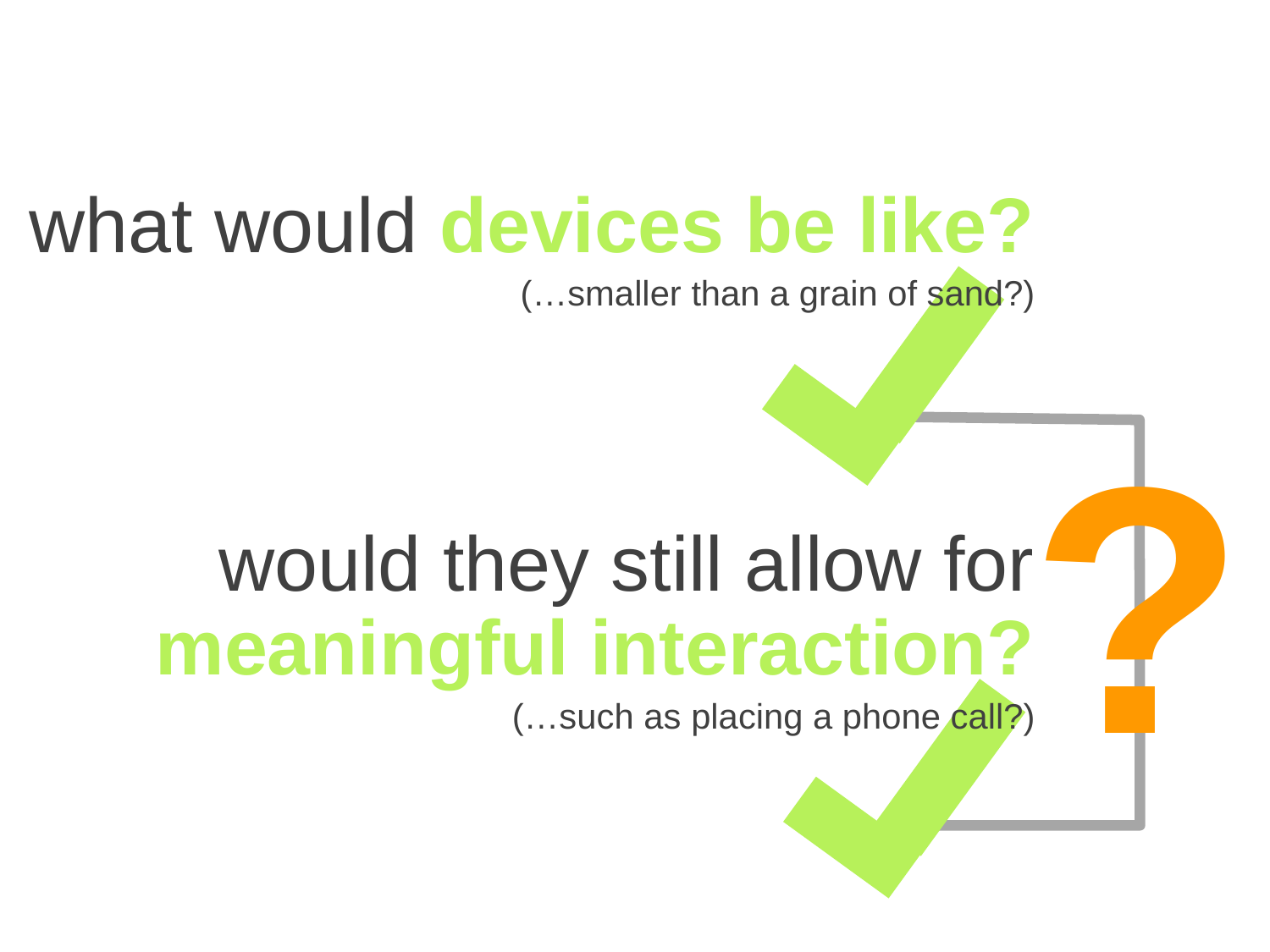

what would devices be like?

(…smaller than a grain of sand?)
?

would they still allow for
meaningful interaction?

(…such as placing a phone call?)